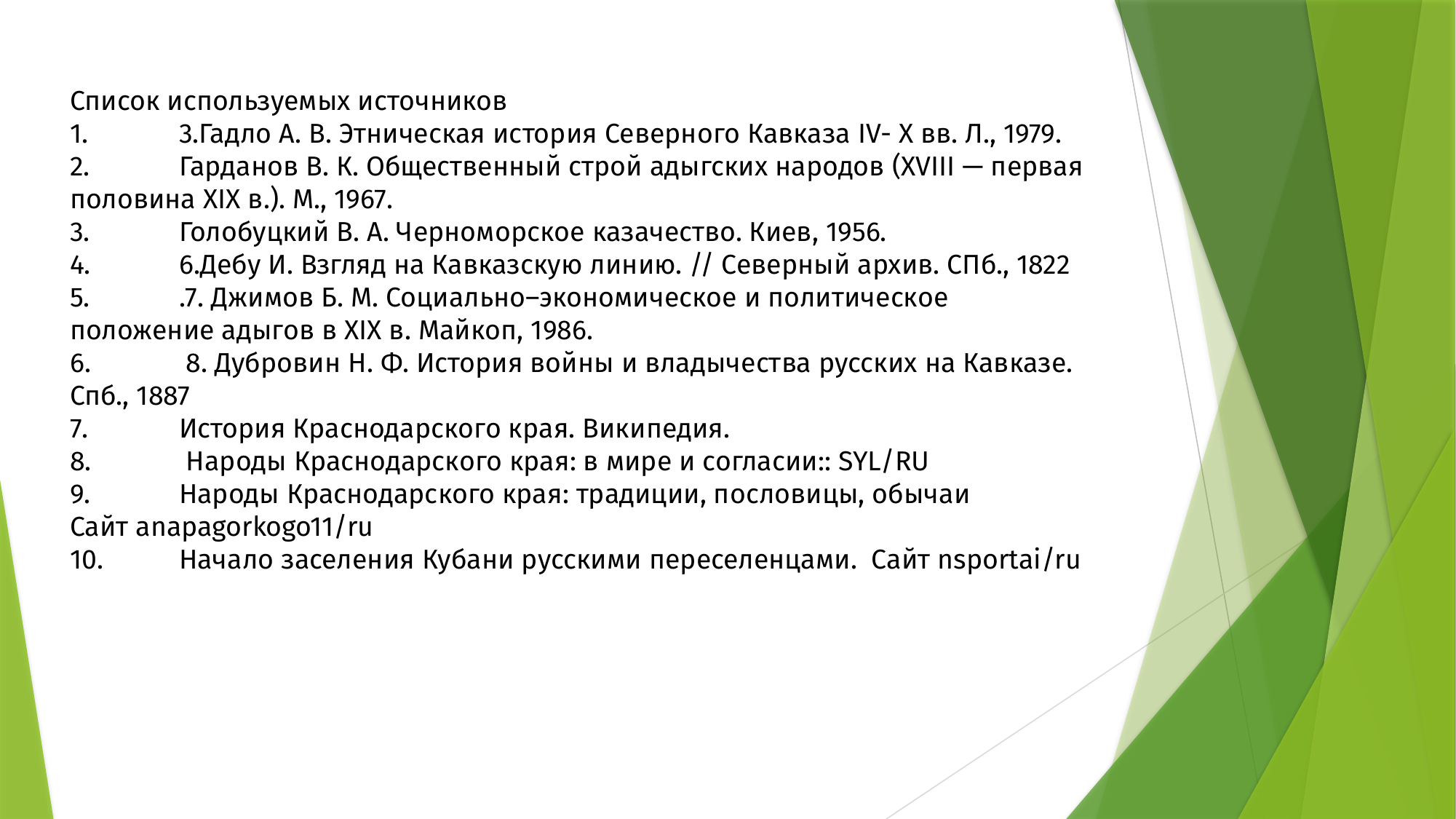

Список используемых источников
1.	3.Гадло А. В. Этническая история Северного Кавказа IV- X вв. Л., 1979.
2.	Гарданов В. К. Общественный строй адыгских народов (XVIII — первая половина XIX в.). М., 1967.
3.	Голобуцкий В. А. Черноморское казачество. Киев, 1956.
4.	6.Дебу И. Взгляд на Кавказскую линию. // Северный архив. СПб., 1822
5.	.7. Джимов Б. М. Социально–экономическое и политическое положение адыгов в XIX в. Майкоп, 1986.
6.	 8. Дубровин Н. Ф. История войны и владычества русских на Кавказе. Спб., 1887
7.	История Краснодарского края. Википедия.
8.	 Народы Краснодарского края: в мире и согласии:: SYL/RU
9.	Народы Краснодарского края: традиции, пословицы, обычаи
Сайт anapagorkogo11/ru
10.	Начало заселения Кубани русскими переселенцами.  Сайт nsportai/ru
#